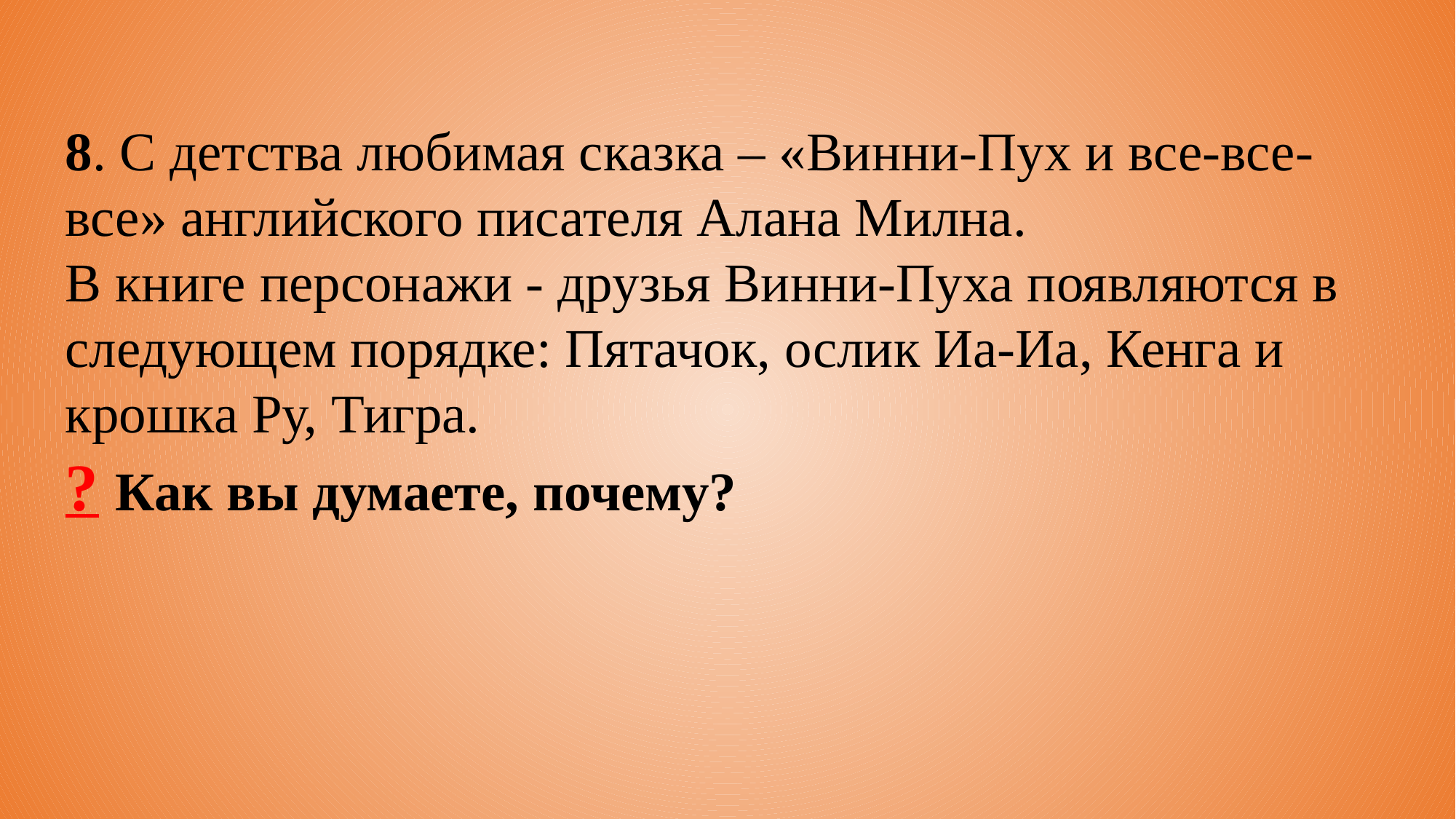

8. С детства любимая сказка – «Винни-Пух и все-все-все» английского писателя Алана Милна.
В книге персонажи - друзья Винни-Пуха появляются в следующем порядке: Пятачок, ослик Иа-Иа, Кенга и крошка Ру, Тигра.
? Как вы думаете, почему?